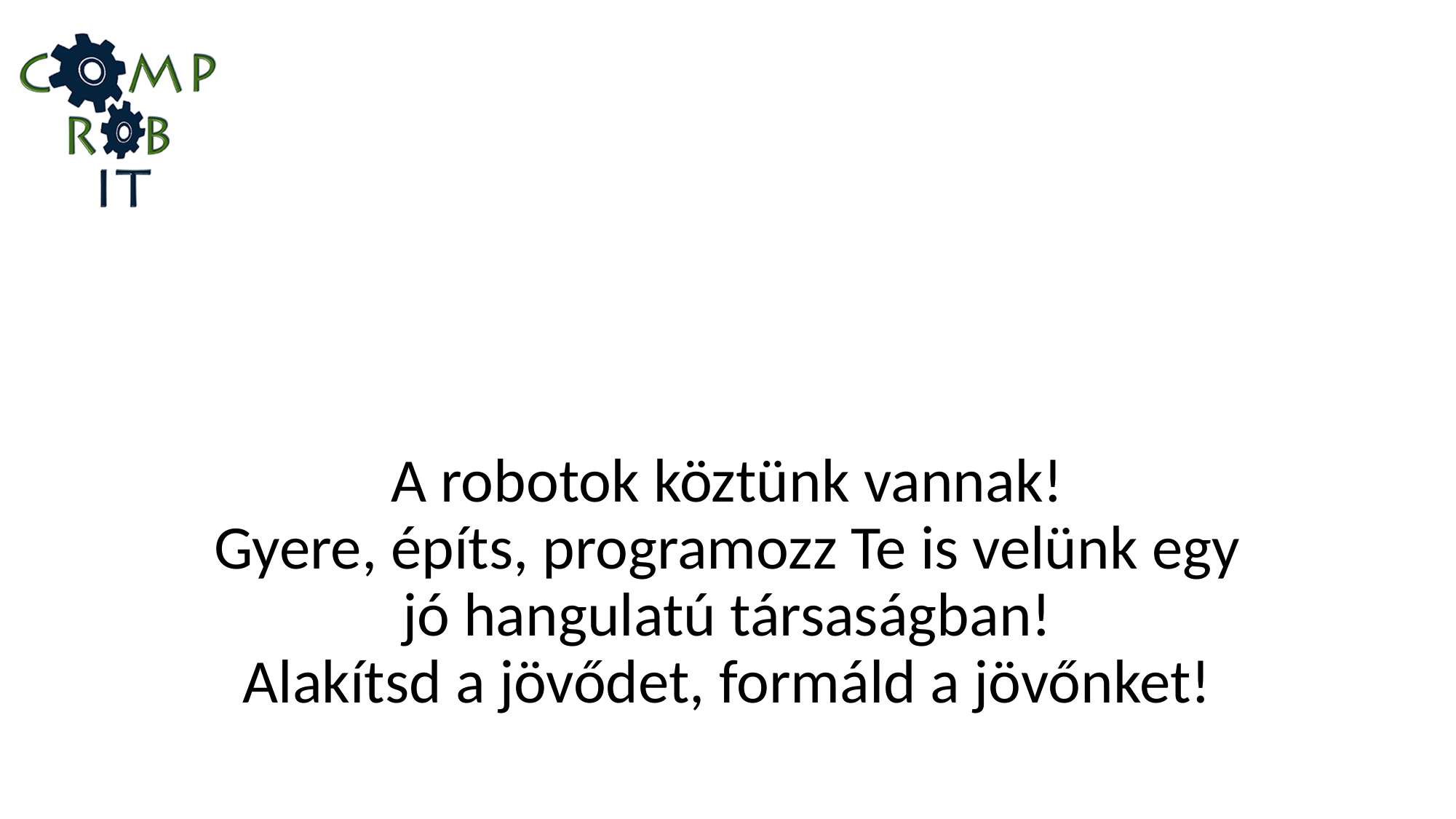

# A robotok köztünk vannak! Gyere, építs, programozz Te is velünk egy jó hangulatú társaságban! Alakítsd a jövődet, formáld a jövőnket!